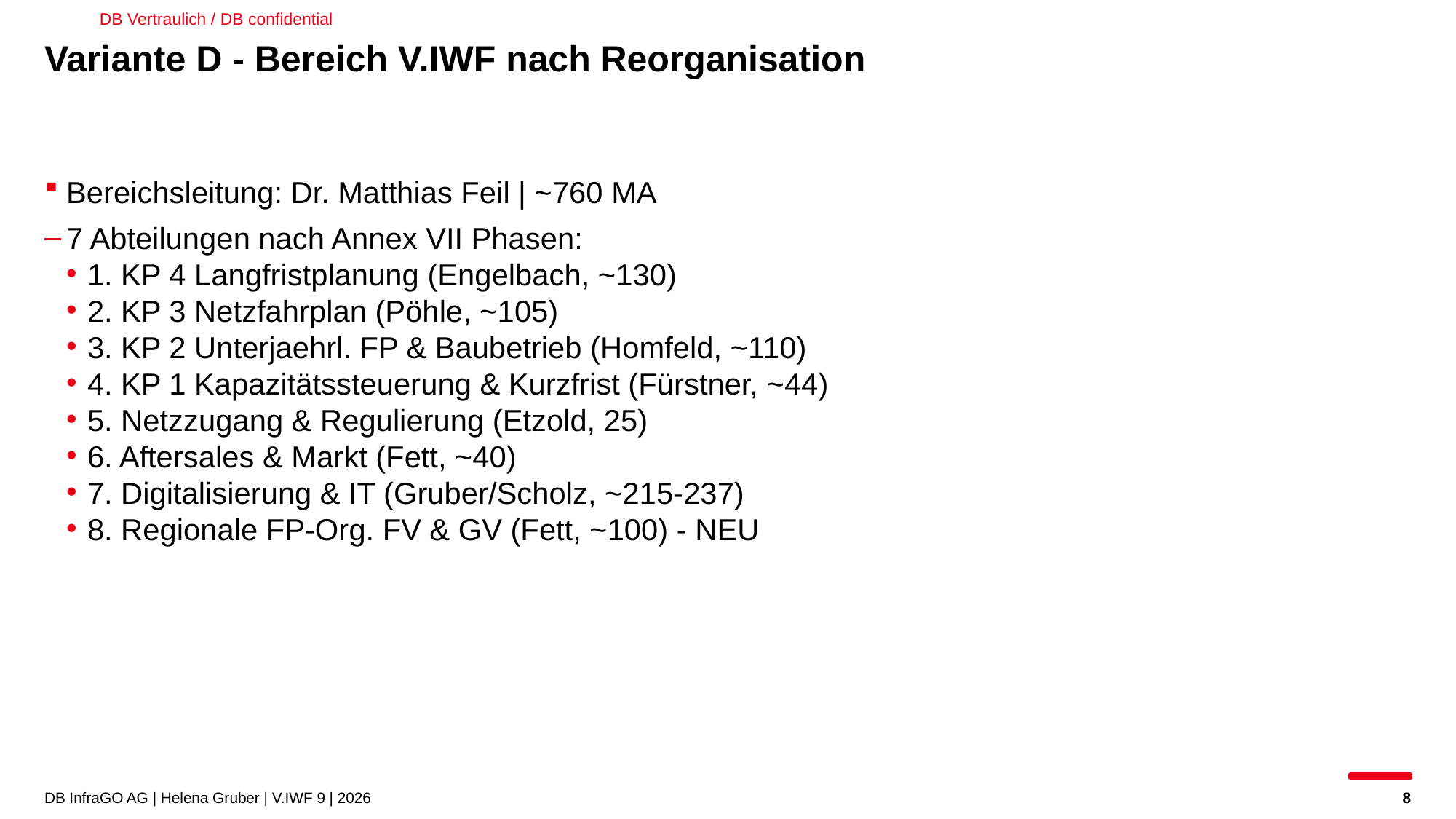

DB Vertraulich / DB confidential
# Variante D - Bereich V.IWF nach Reorganisation
Bereichsleitung: Dr. Matthias Feil | ~760 MA
7 Abteilungen nach Annex VII Phasen:
1. KP 4 Langfristplanung (Engelbach, ~130)
2. KP 3 Netzfahrplan (Pöhle, ~105)
3. KP 2 Unterjaehrl. FP & Baubetrieb (Homfeld, ~110)
4. KP 1 Kapazitätssteuerung & Kurzfrist (Fürstner, ~44)
5. Netzzugang & Regulierung (Etzold, 25)
6. Aftersales & Markt (Fett, ~40)
7. Digitalisierung & IT (Gruber/Scholz, ~215-237)
8. Regionale FP-Org. FV & GV (Fett, ~100) - NEU
DB InfraGO AG | Helena Gruber | V.IWF 9 | 2026
8